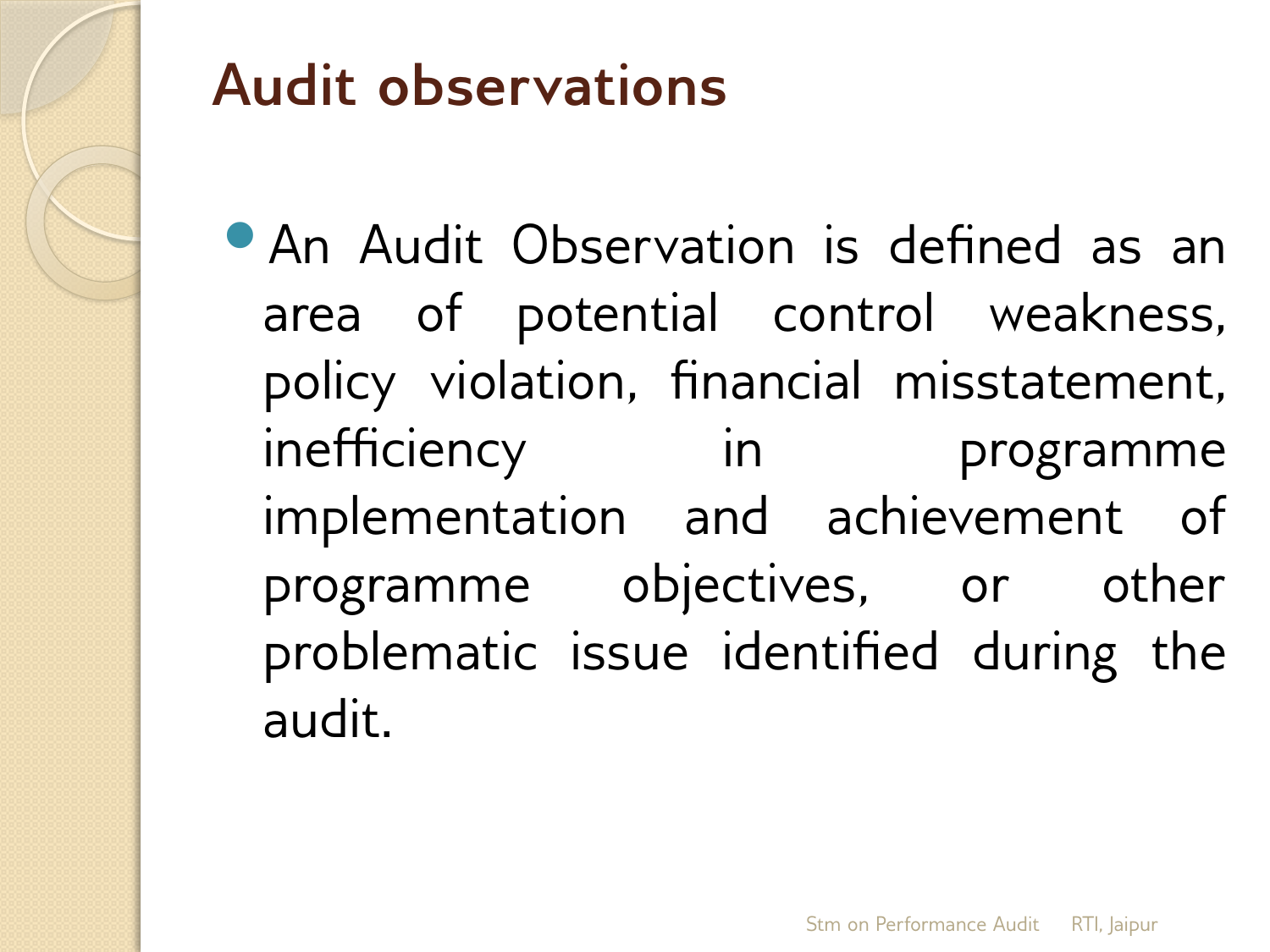

# Audit observations
An Audit Observation is defined as an area of potential control weakness, policy violation, financial misstatement, inefficiency in programme implementation and achievement of programme objectives, or other problematic issue identified during the audit.
Stm on Performance Audit     RTI, Jaipur